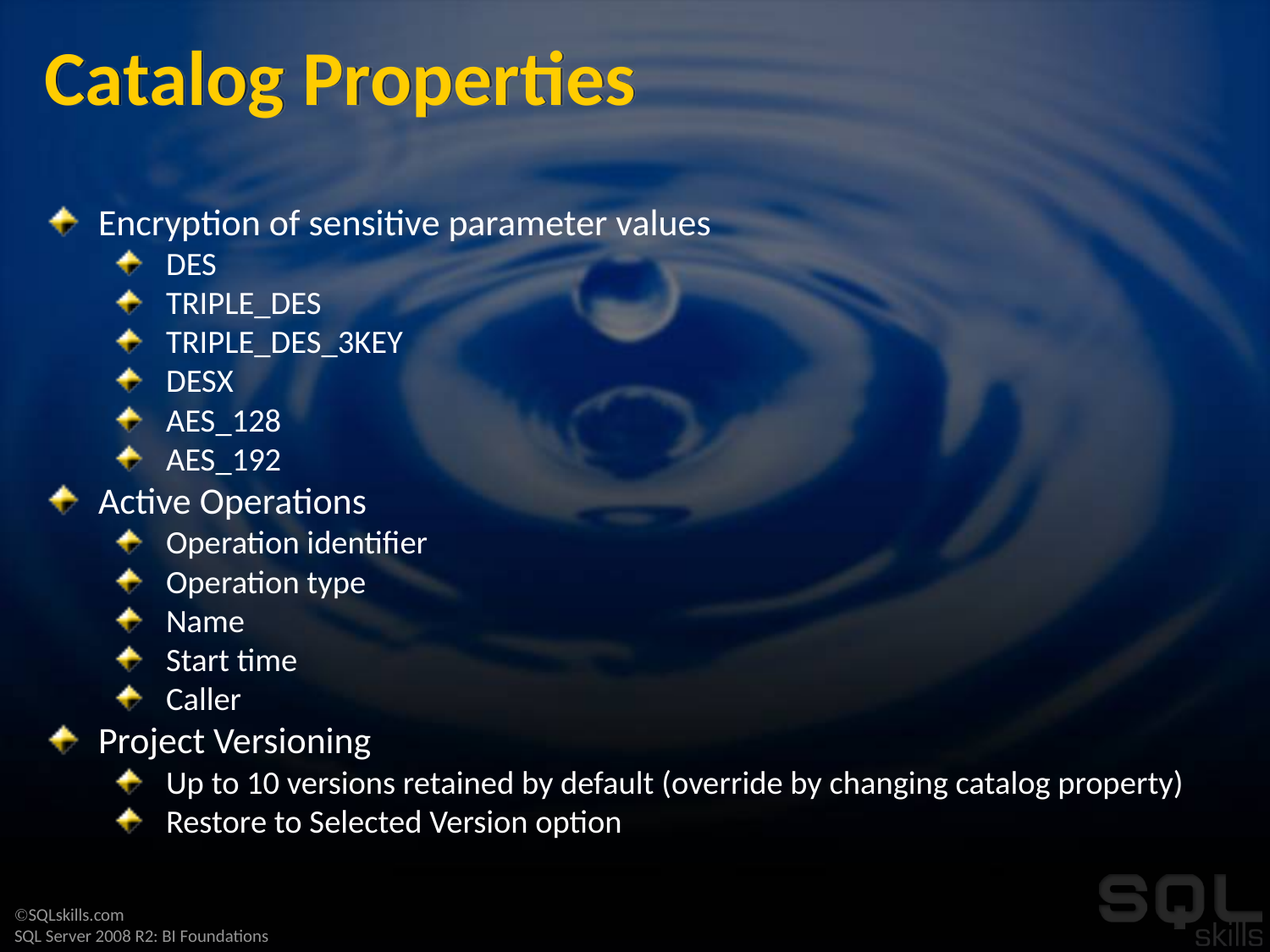

# Catalog Properties
Encryption of sensitive parameter values
DES
TRIPLE_DES
TRIPLE_DES_3KEY
DESX
AES_128
AES_192
Active Operations
Operation identifier
Operation type
Name
Start time
Caller
Project Versioning
Up to 10 versions retained by default (override by changing catalog property)
Restore to Selected Version option